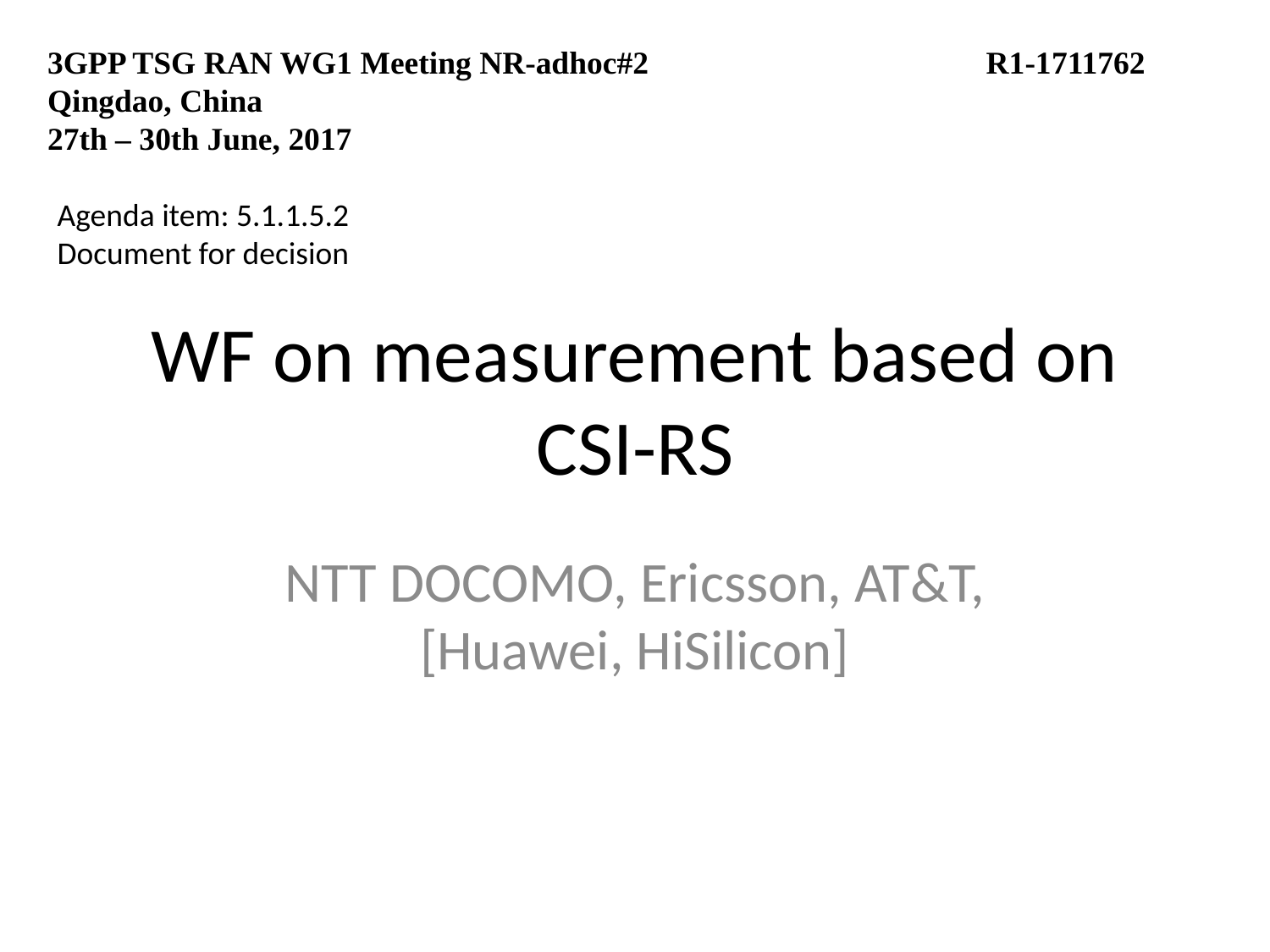

3GPP TSG RAN WG1 Meeting NR-adhoc#2		                      R1-1711762
Qingdao, China
27th – 30th June, 2017
Agenda item: 5.1.1.5.2
Document for decision
# WF on measurement based on CSI-RS
NTT DOCOMO, Ericsson, AT&T, [Huawei, HiSilicon]